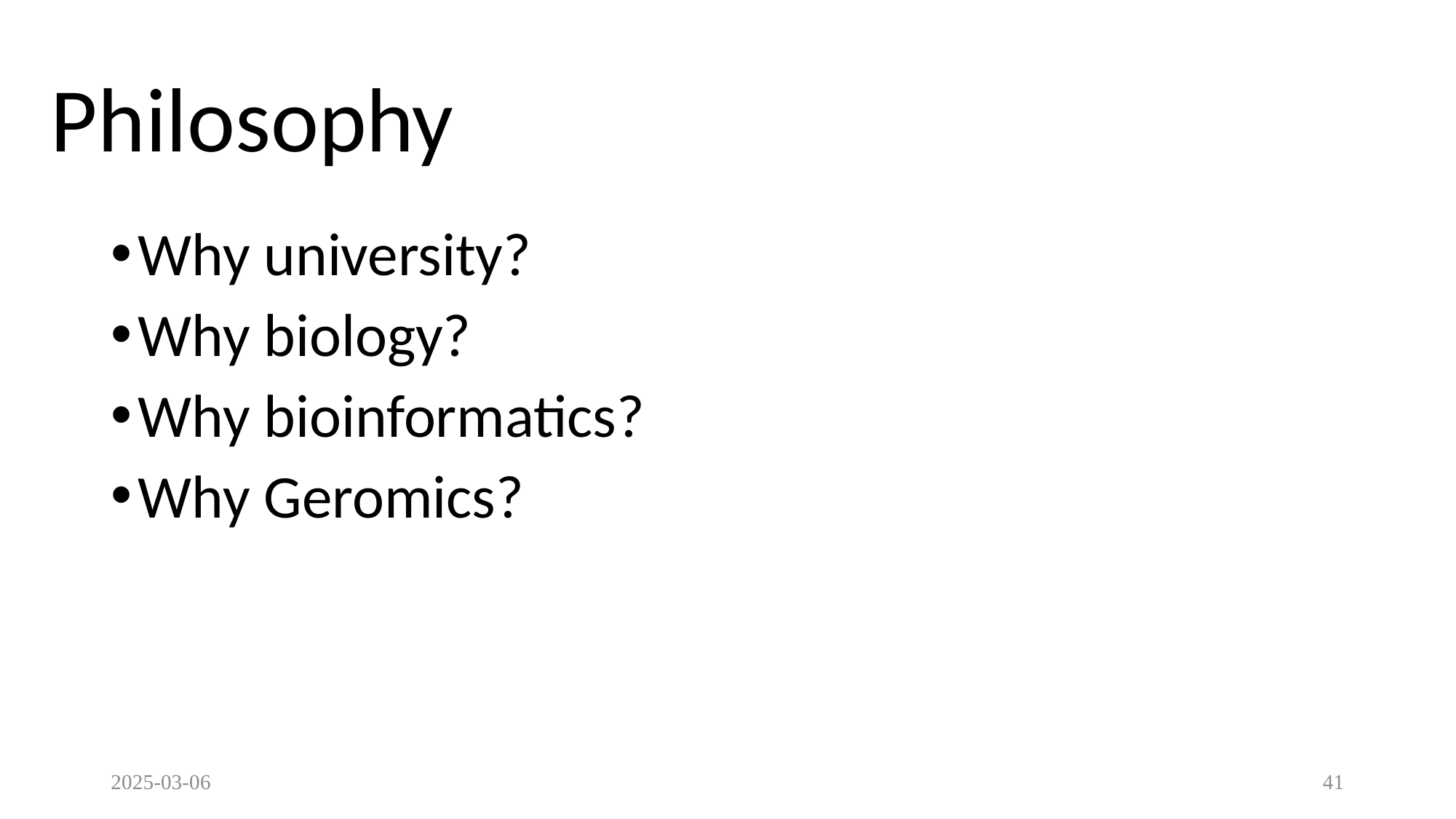

# Philosophy
Why university?
Why biology?
Why bioinformatics?
Why Geromics?
2025-03-06
41